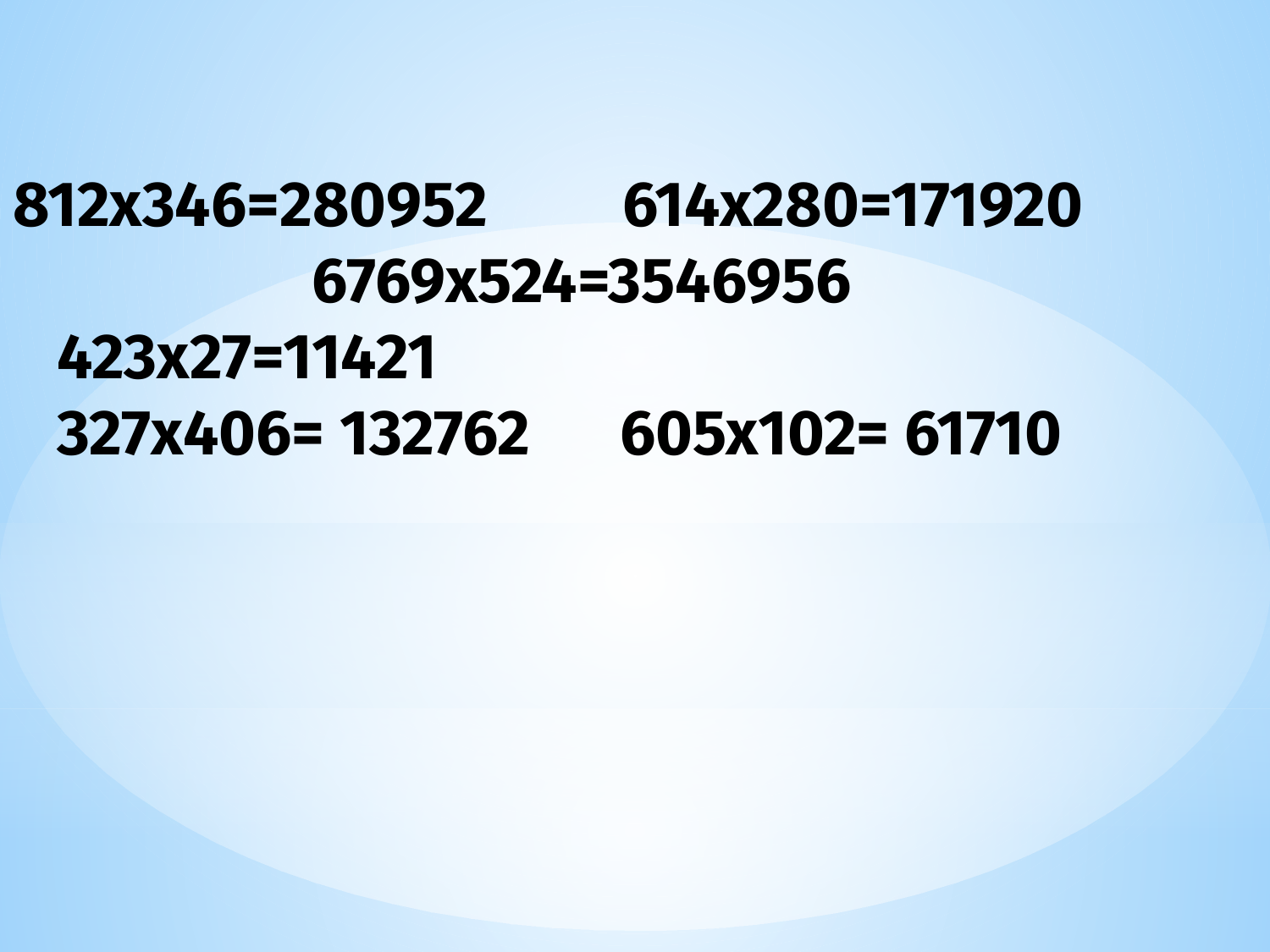

# 812х346=280952         614х280=171920                             6769х524=3546956   423х27=11421 327х406= 132762      605х102= 61710